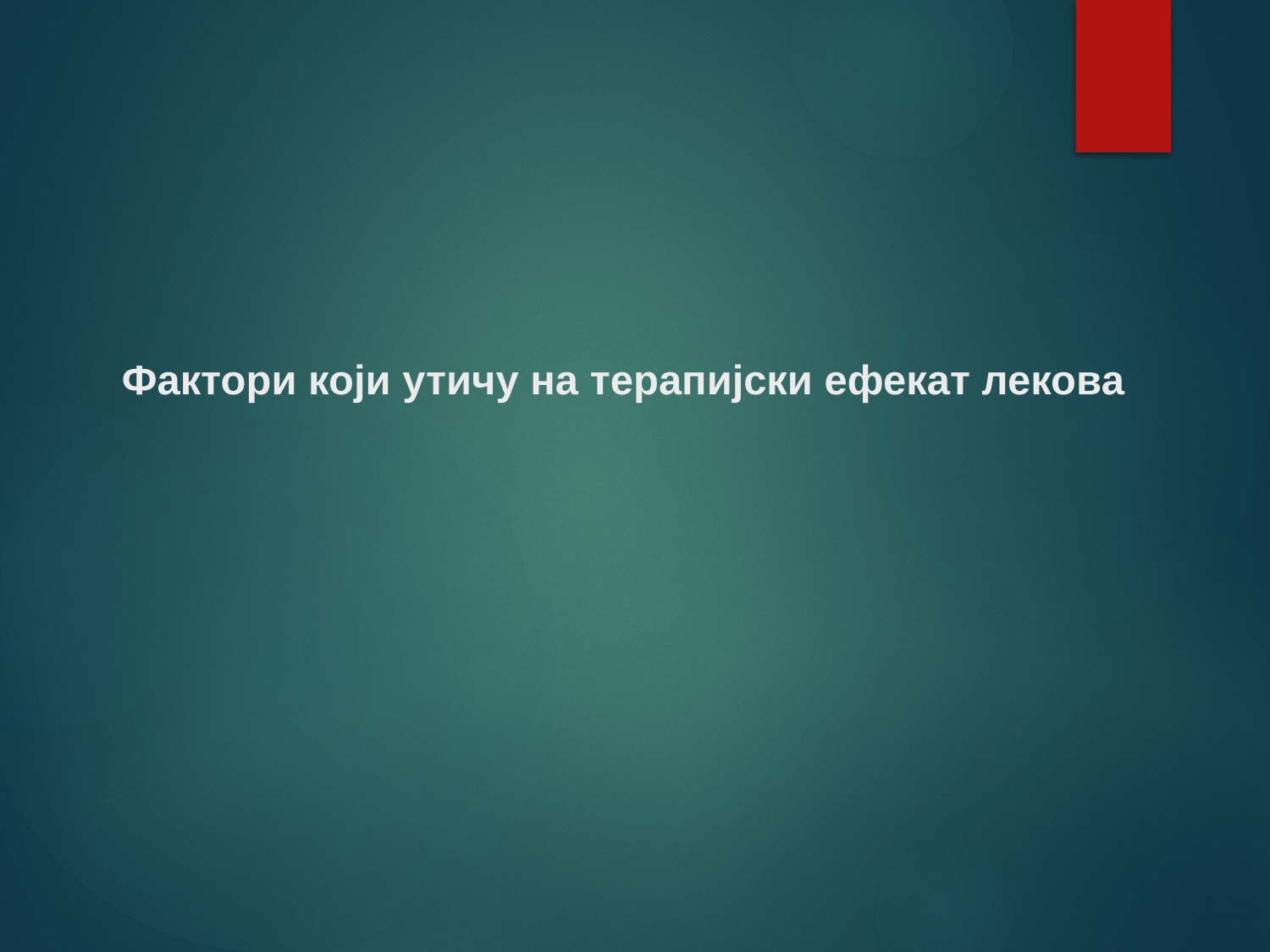

# Фактори који утичу на терапијски ефекат лекова